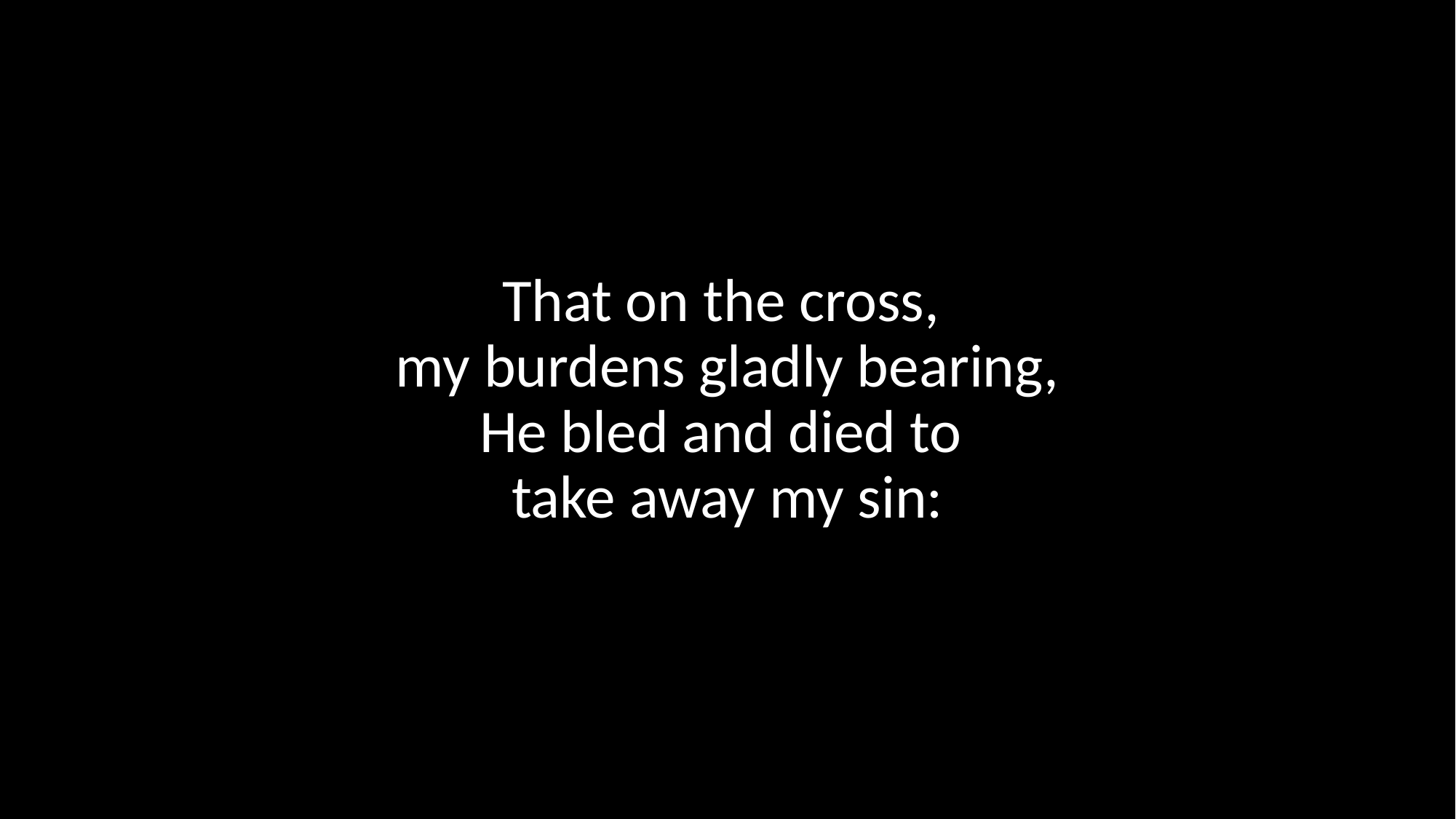

# 3
That on the cross,
my burdens gladly bearing,
He bled and died to
take away my sin: